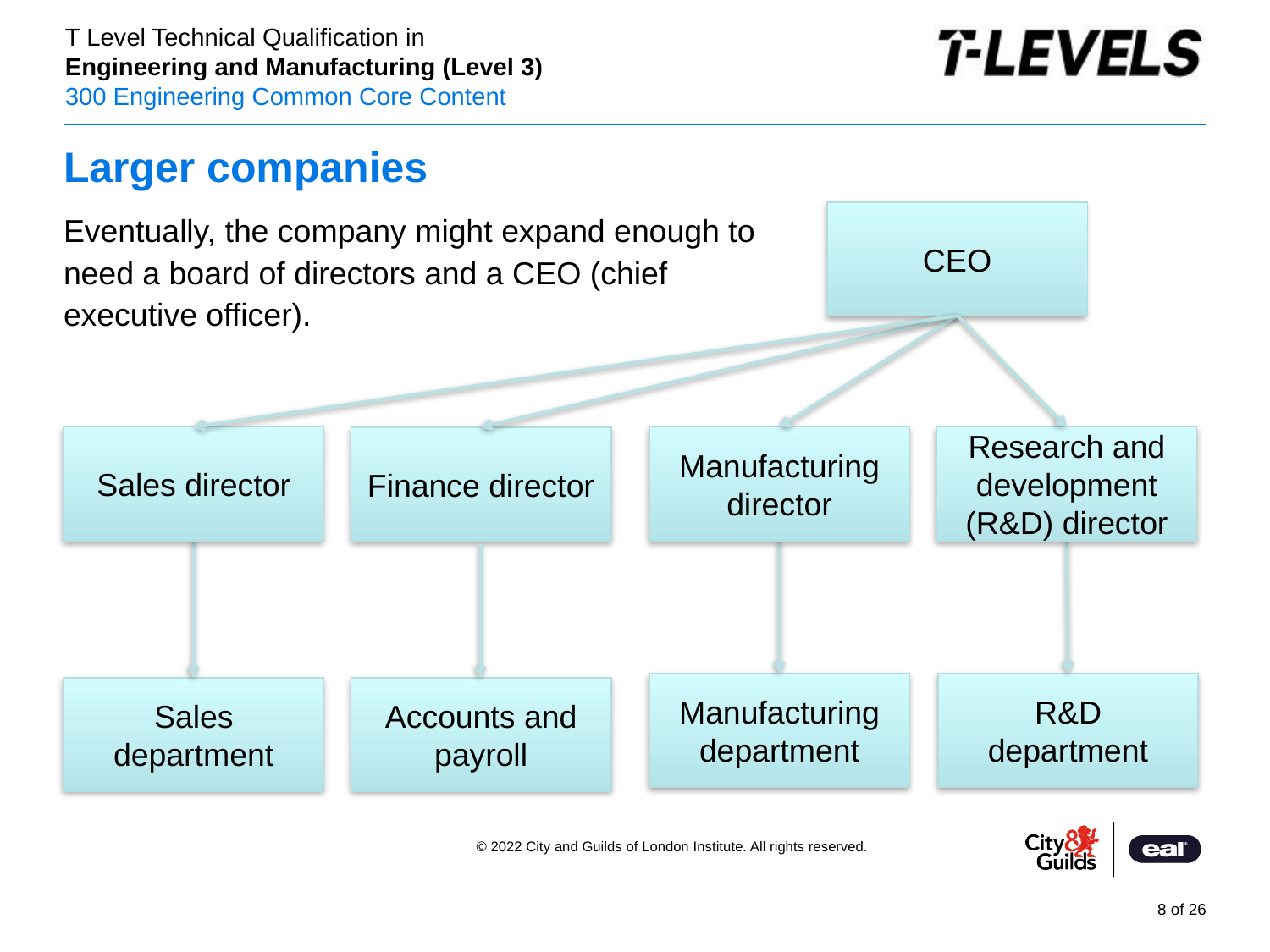

# Larger companies
CEO
Eventually, the company might expand enough to need a board of directors and a CEO (chief executive officer).
Sales director
Manufacturing director
Research and development (R&D) director
Finance director
Manufacturing department
R&D department
Sales department
Accounts and payroll